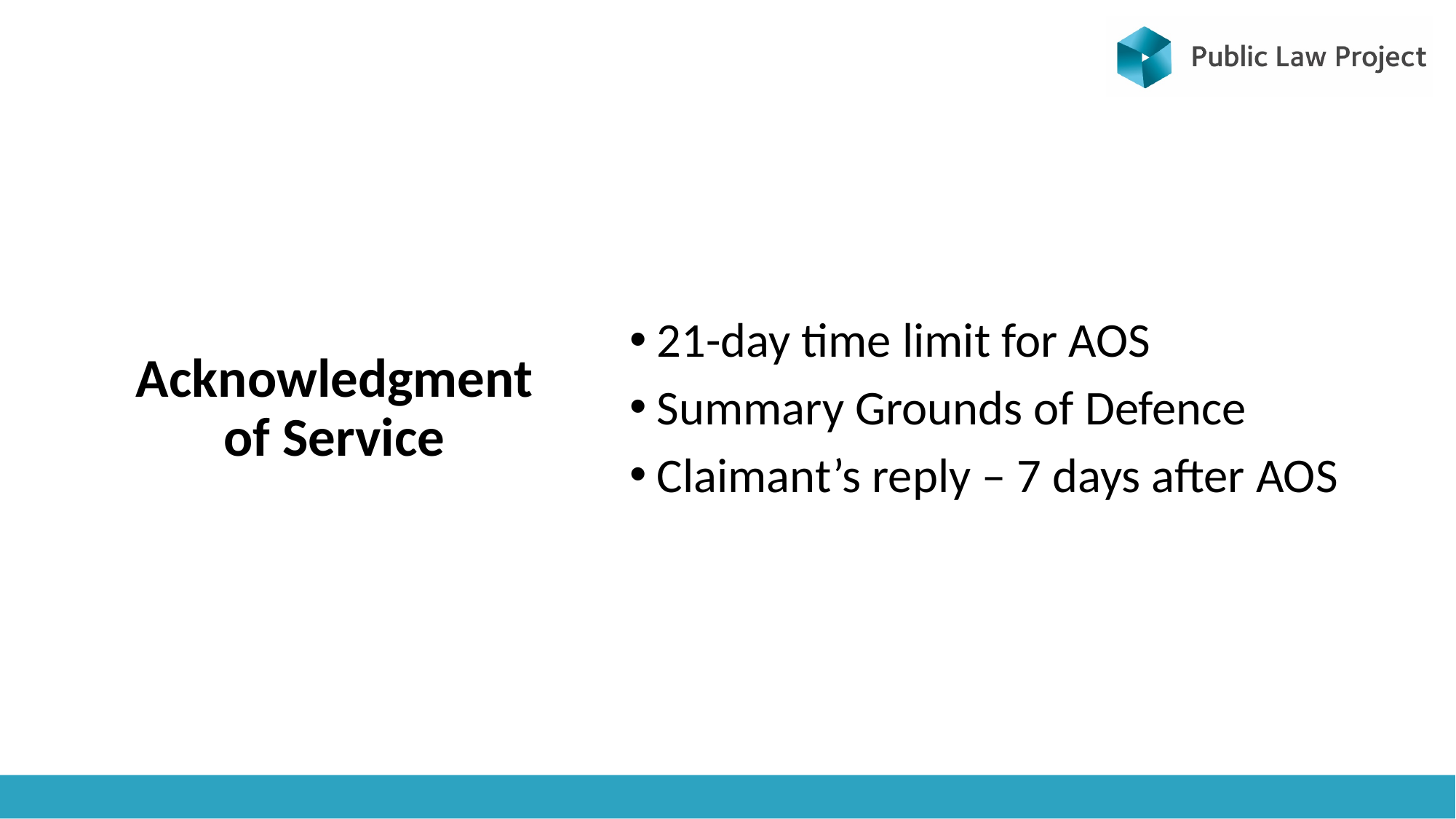

# Acknowledgment of Service
21-day time limit for AOS
Summary Grounds of Defence
Claimant’s reply – 7 days after AOS